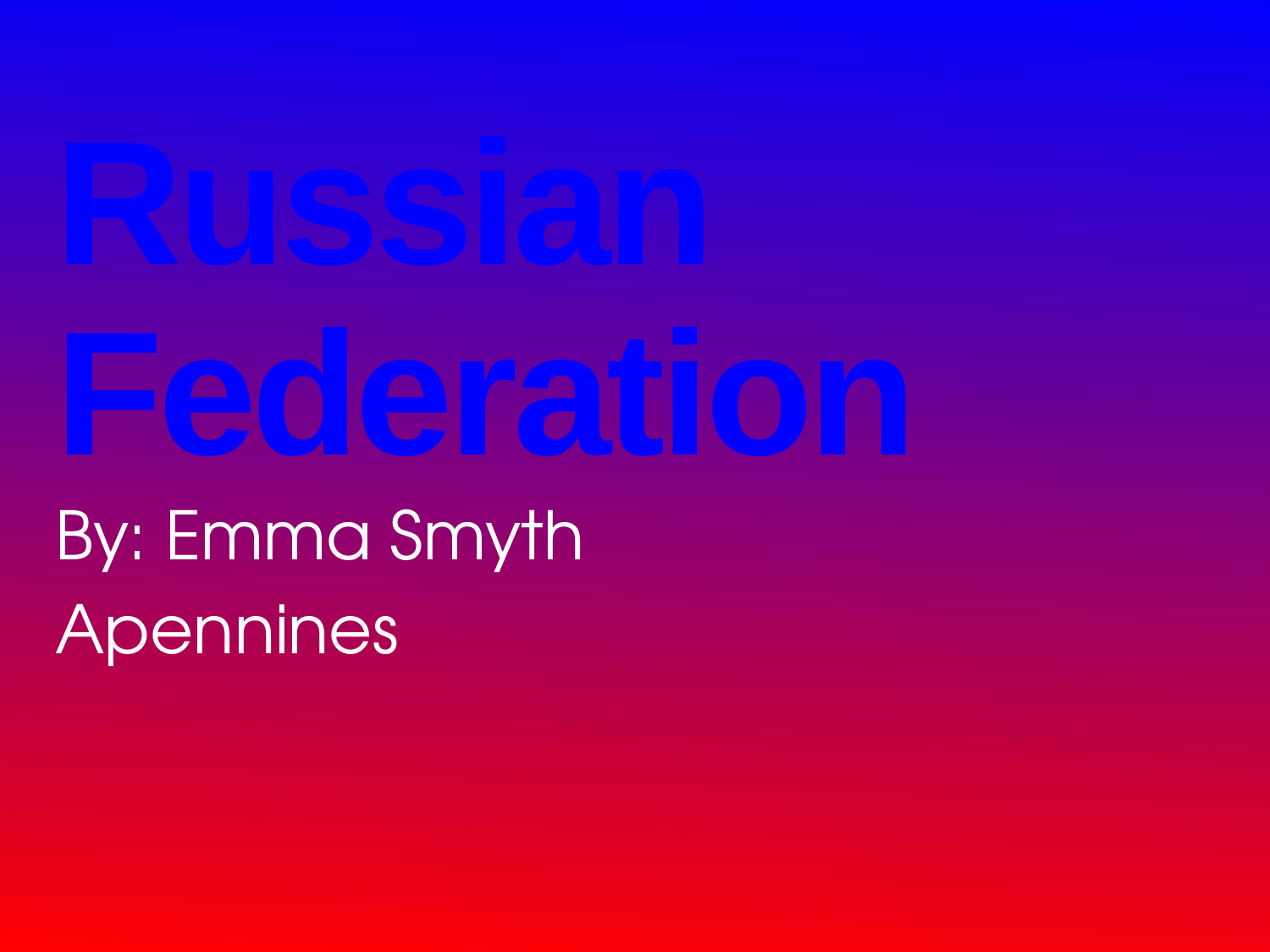

# Russian Federation
By: Emma Smyth
Apennines